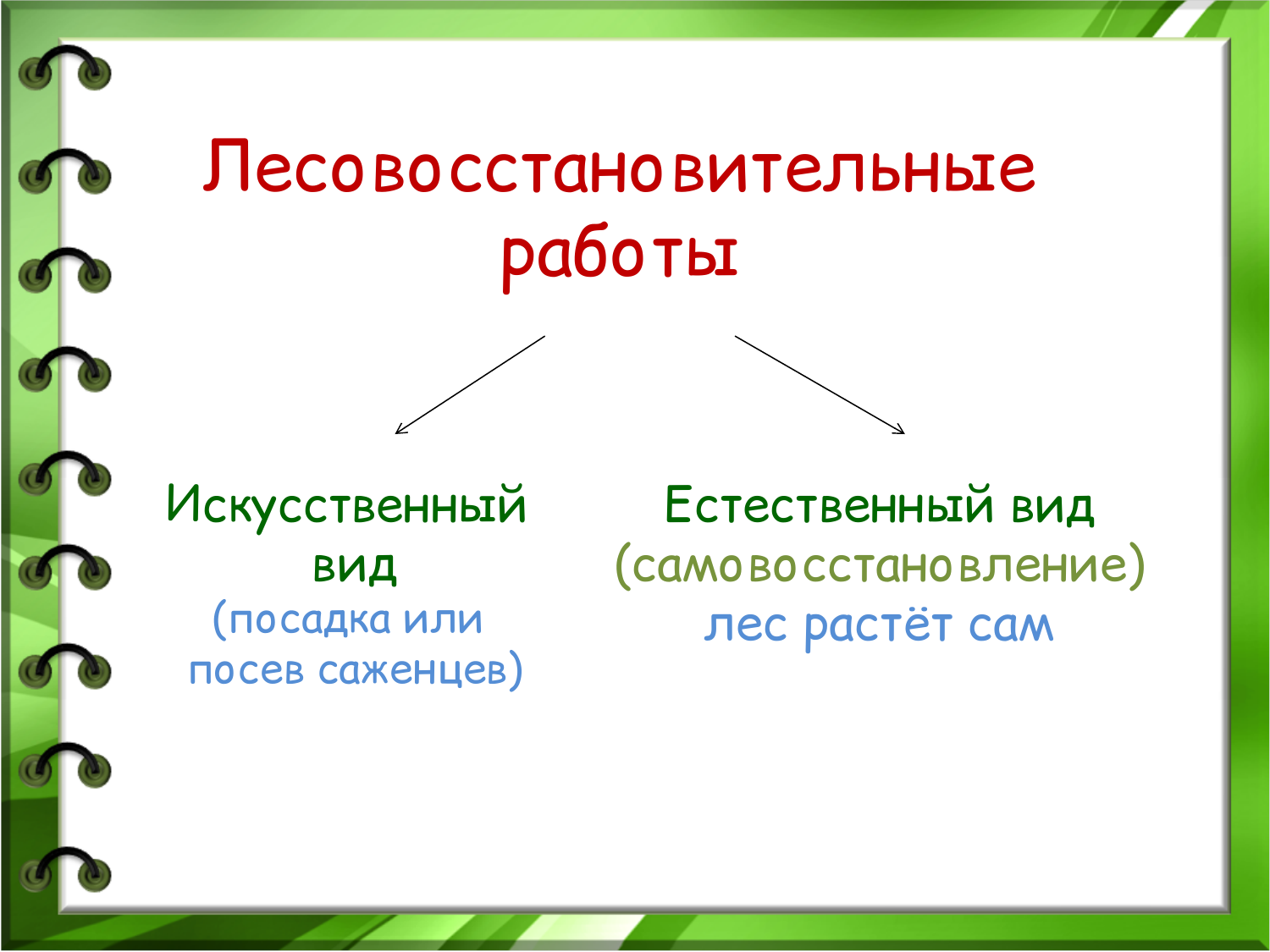

Лесовосстановительные работы
Естественный вид
(самовосстановление)
лес растёт сам
Искусственный
вид
(посадка или
посев саженцев)